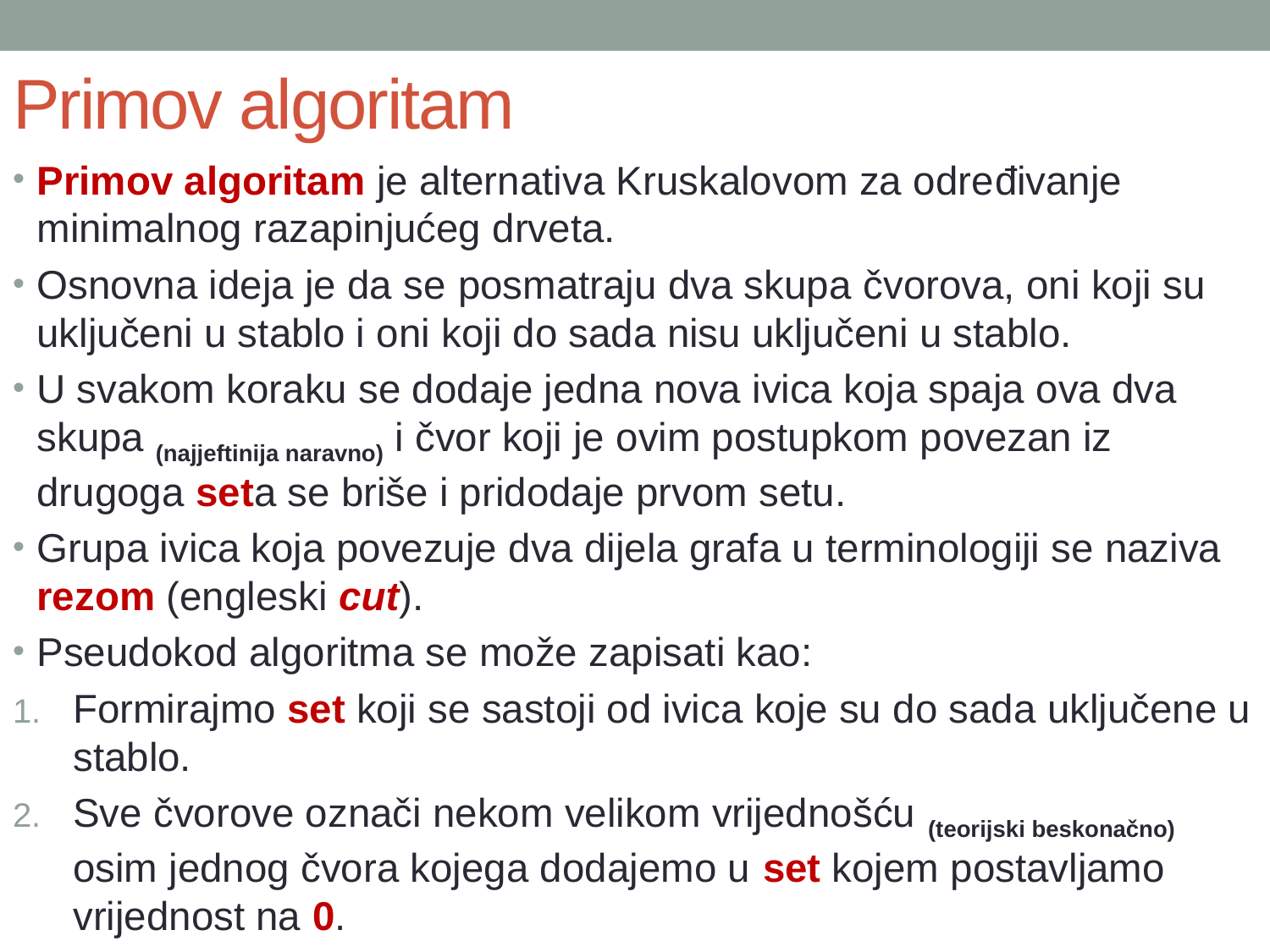

# Primov algoritam
Primov algoritam je alternativa Kruskalovom za određivanje minimalnog razapinjućeg drveta.
Osnovna ideja je da se posmatraju dva skupa čvorova, oni koji su uključeni u stablo i oni koji do sada nisu uključeni u stablo.
U svakom koraku se dodaje jedna nova ivica koja spaja ova dva skupa (najjeftinija naravno) i čvor koji je ovim postupkom povezan iz drugoga seta se briše i pridodaje prvom setu.
Grupa ivica koja povezuje dva dijela grafa u terminologiji se naziva rezom (engleski cut).
Pseudokod algoritma se može zapisati kao:
Formirajmo set koji se sastoji od ivica koje su do sada uključene u stablo.
Sve čvorove označi nekom velikom vrijednošću (teorijski beskonačno) osim jednog čvora kojega dodajemo u set kojem postavljamo vrijednost na 0.